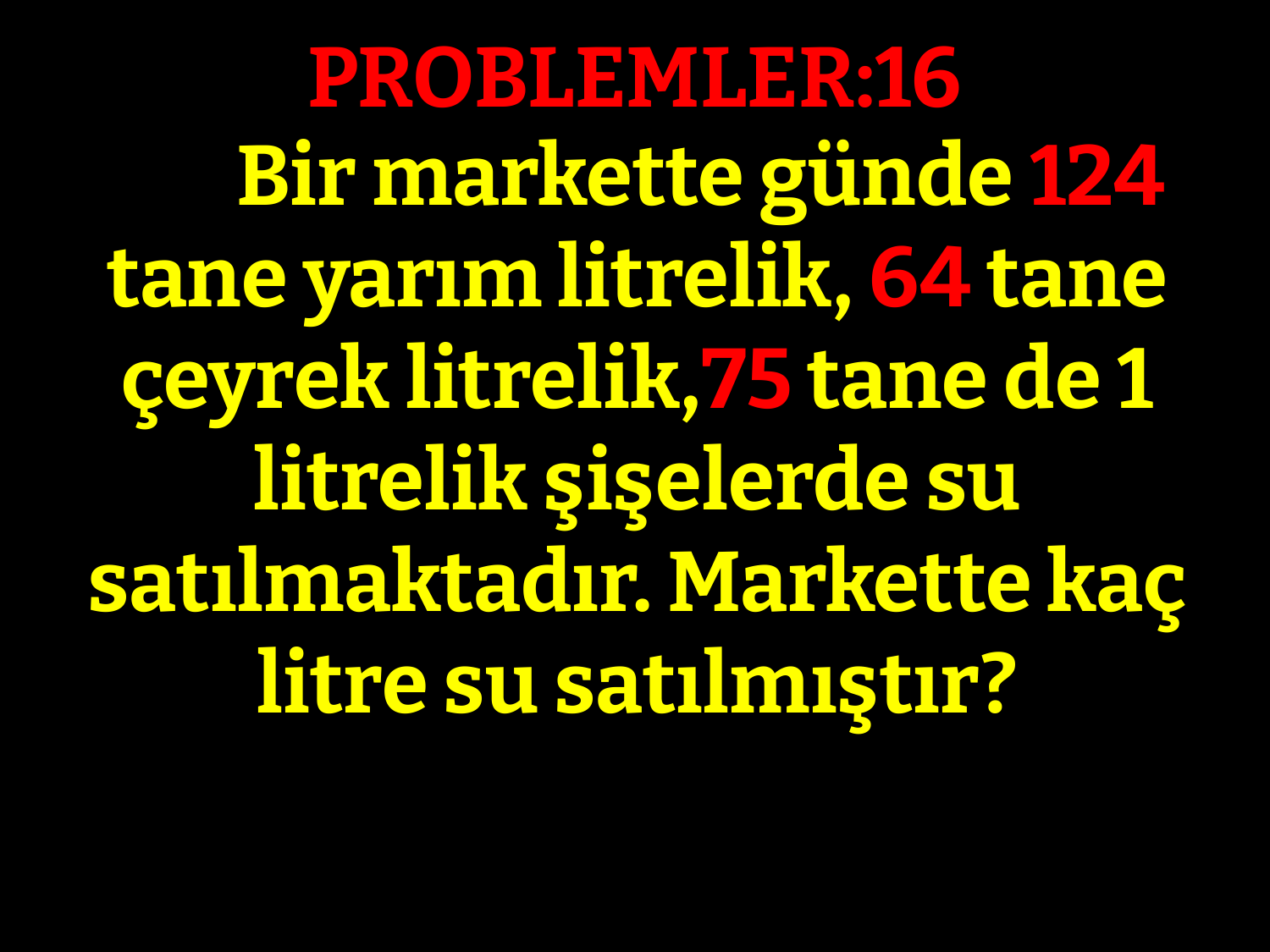

PROBLEMLER:16
 	Bir markette günde 124 tane yarım litrelik, 64 tane çeyrek litrelik,75 tane de 1 litrelik şişelerde su satılmaktadır. Markette kaç litre su satılmıştır?
#